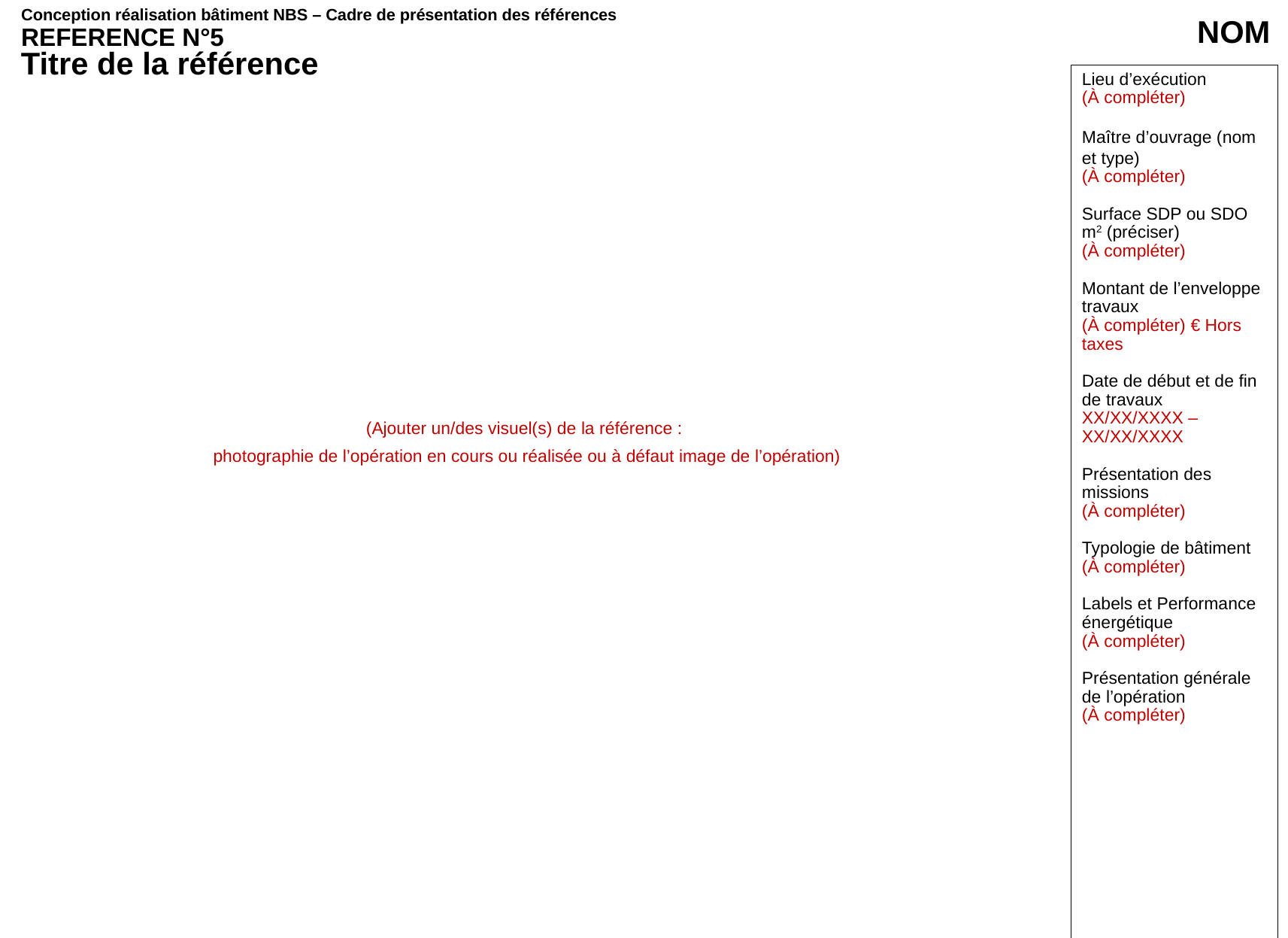

Conception réalisation bâtiment NBS – Cadre de présentation des références             REFERENCE N°5
NOM

Titre de la référence
Lieu d’exécution
(À compléter)
Maître d’ouvrage (nom et type)
(À compléter)
Surface SDP ou SDO m2 (préciser)
(À compléter)
Montant de l’enveloppe travaux
(À compléter) € Hors taxes

Date de début et de fin de travaux
XX/XX/XXXX – XX/XX/XXXX

Présentation des missions
(À compléter)

Typologie de bâtiment
(À compléter)

Labels et Performance énergétique
(À compléter)

Présentation générale de l’opération
(À compléter)

(Ajouter un/des visuel(s) de la référence :
photographie de l’opération en cours ou réalisée ou à défaut image de l’opération)